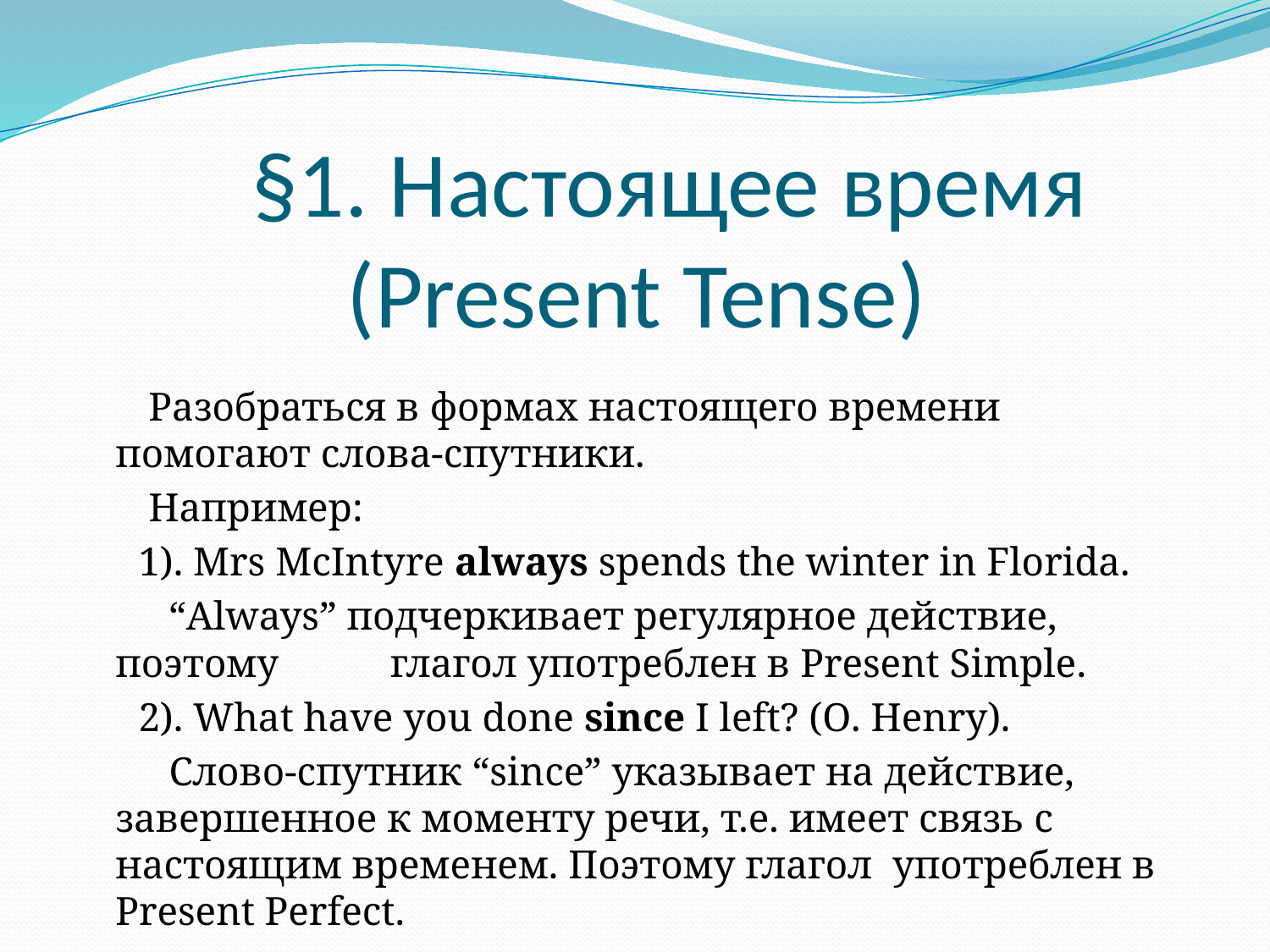

# §1. Настоящее время (Present Tense)
       Разобраться в формах настоящего времени помогают слова-спутники.
       Например:
      1). Mrs McIntyre always spends the winter in Florida.
         “Always” подчеркивает регулярное действие, поэтому           глагол употреблен в Present Simple.
      2). What have you done since I left? (O. Henry).
         Слово-спутник “since” указывает на действие, завершенное к моменту речи, т.е. имеет связь с настоящим временем. Поэтому глагол  употреблен в Present Perfect.